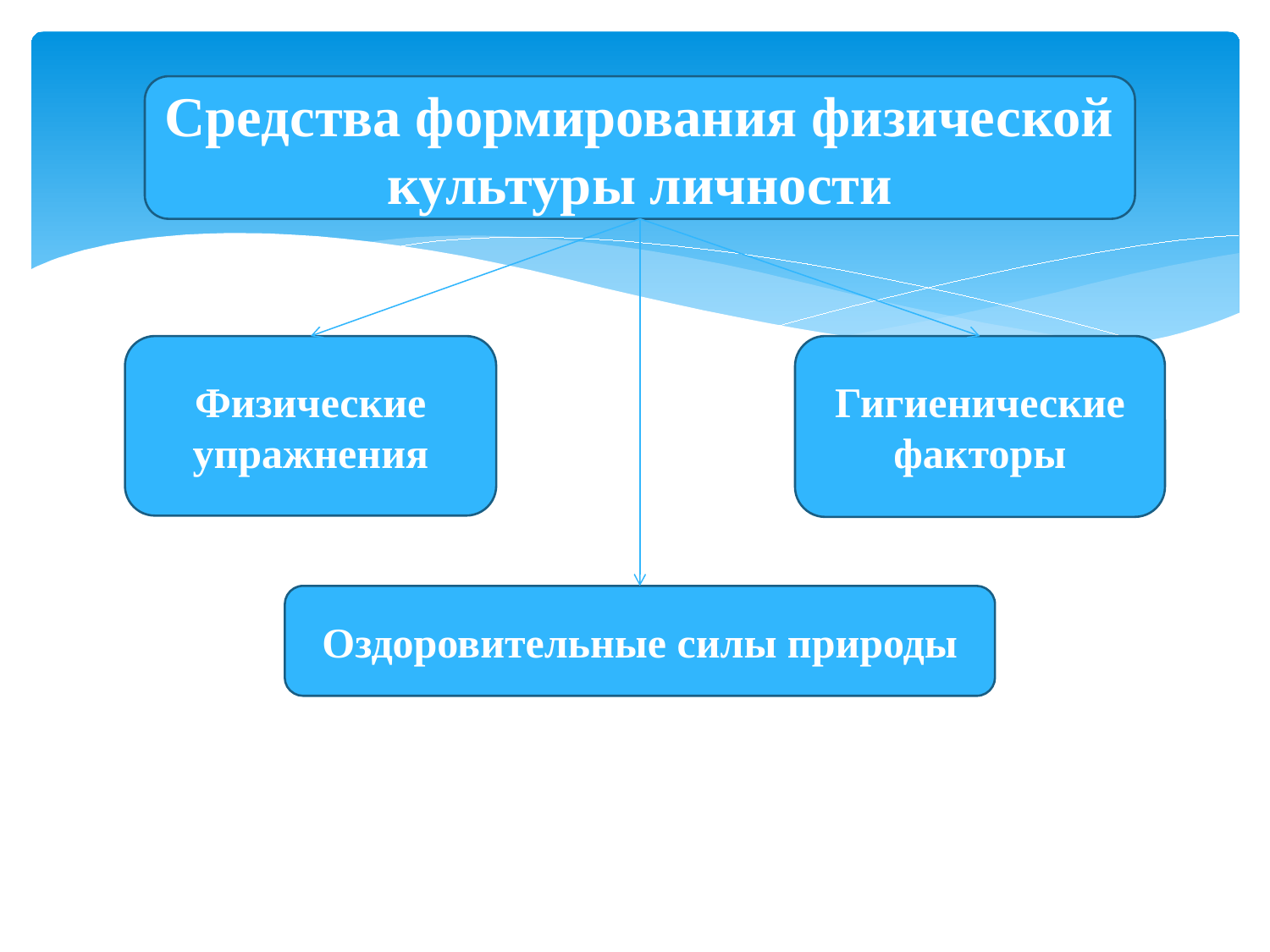

Средства формирования физической культуры личности
Физические упражнения
Гигиенические факторы
Оздоровительные силы природы
21